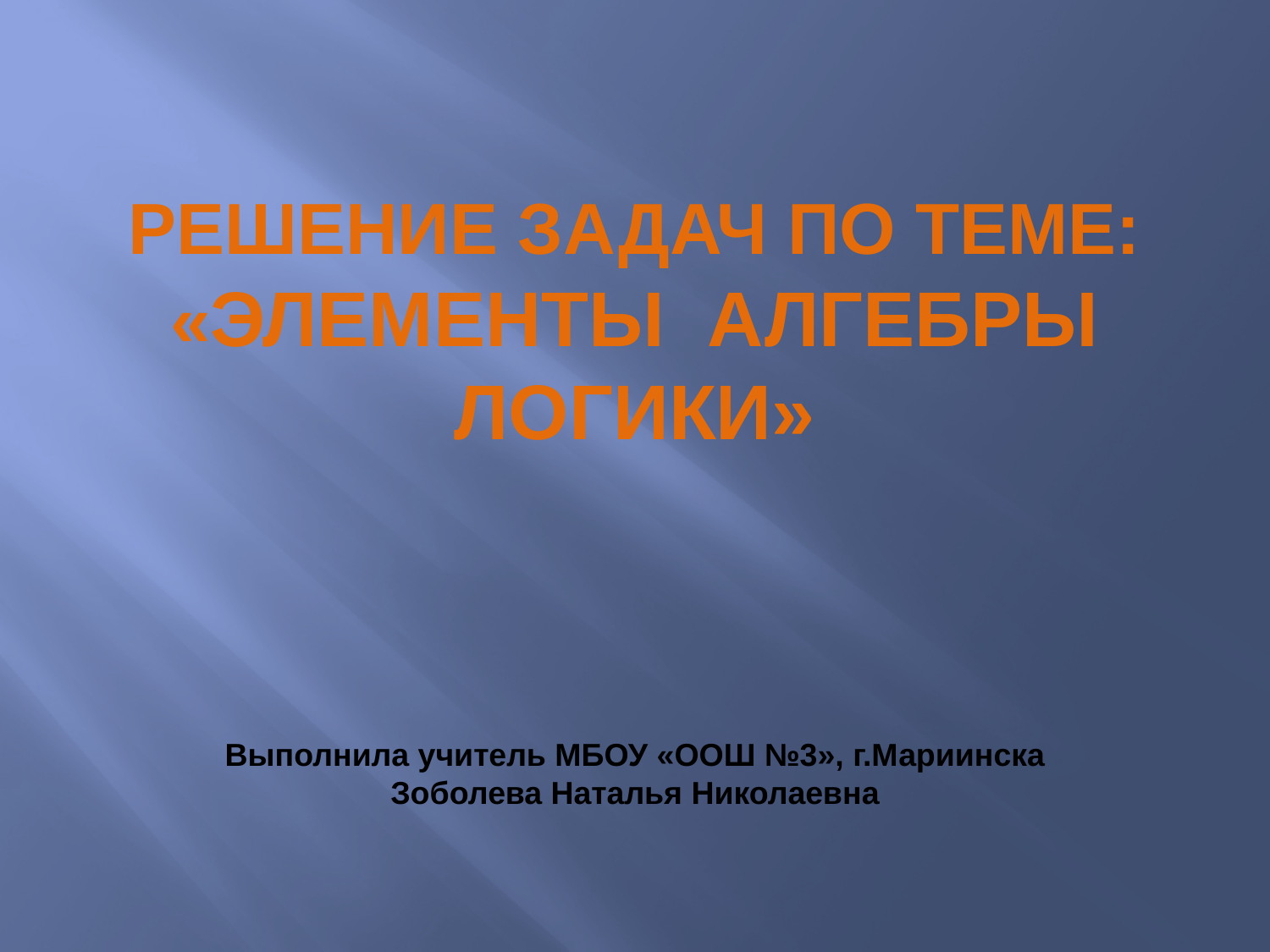

# РЕШЕНИЕ ЗАДАЧ ПО ТЕМЕ: «ЭЛЕМЕНТЫ  АЛГЕБРЫ ЛОГИКИ» Выполнила учитель МБОУ «ООШ №3», г.Мариинска Зоболева Наталья Николаевна